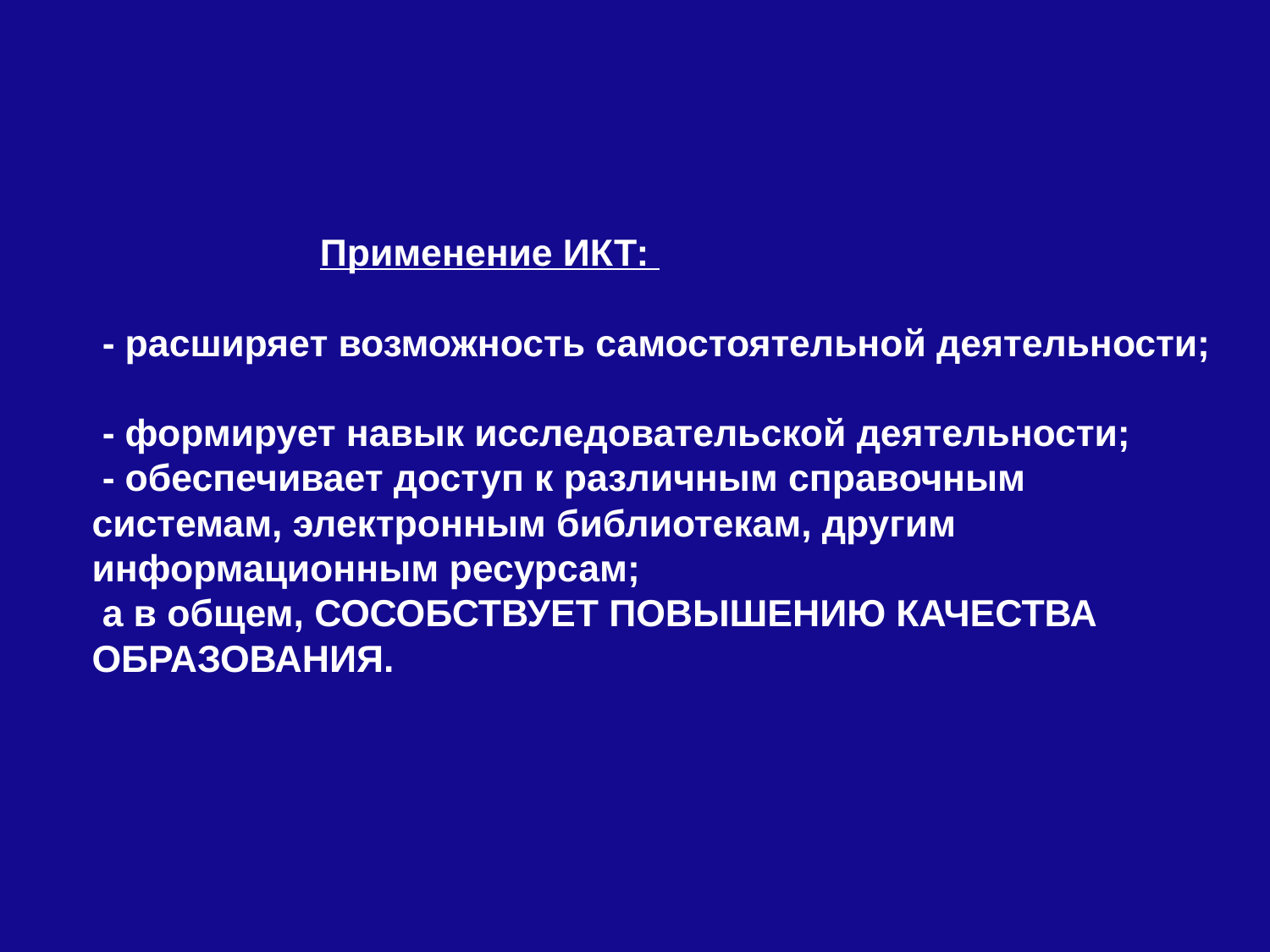

Применение ИКТ:
 - расширяет возможность самостоятельной деятельности;
 - формирует навык исследовательской деятельности;
 - обеспечивает доступ к различным справочным системам, электронным библиотекам, другим информационным ресурсам;
 а в общем, СОСОБСТВУЕТ ПОВЫШЕНИЮ КАЧЕСТВА ОБРАЗОВАНИЯ.